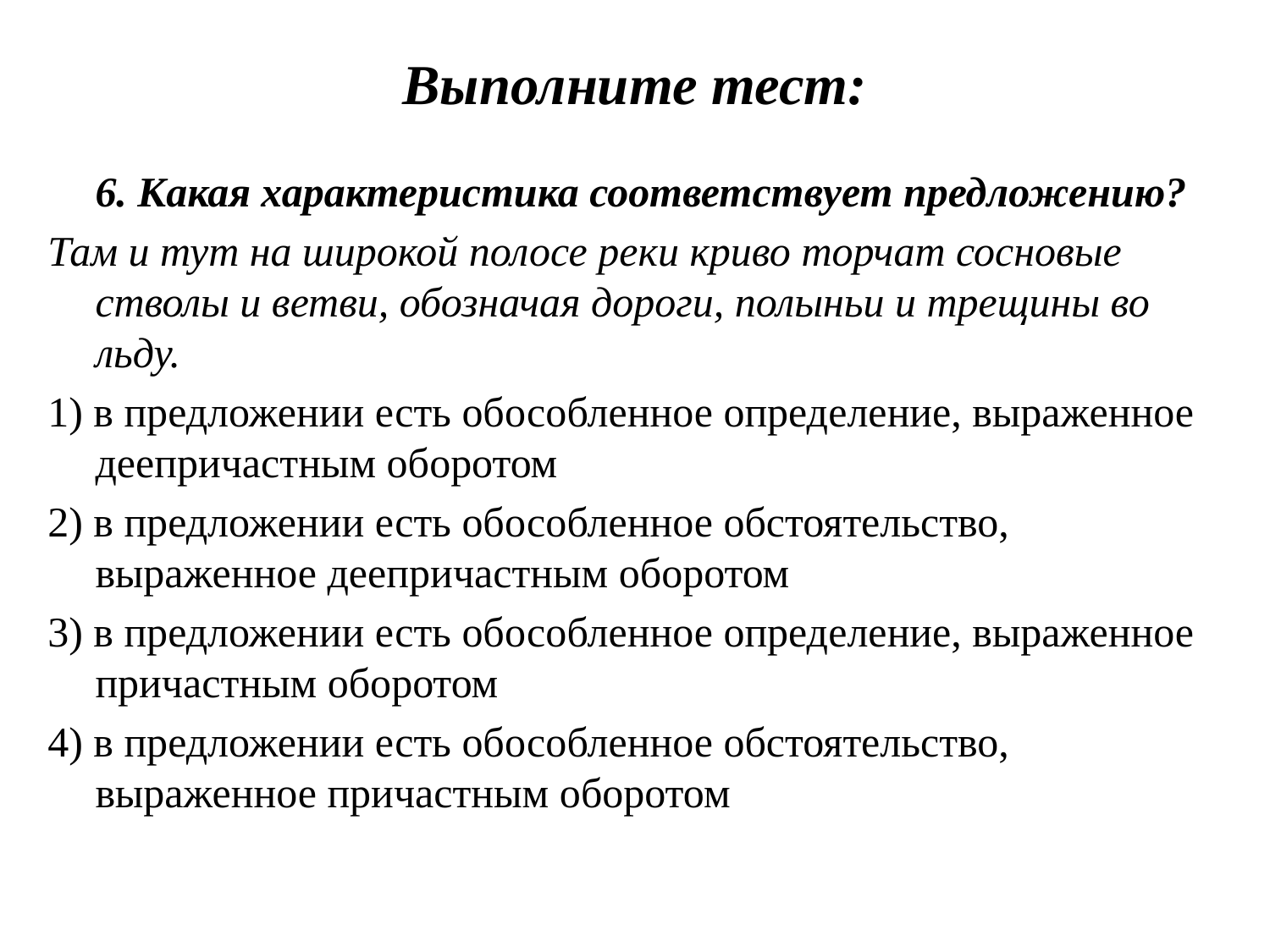

# Выполните тест:
6. Какая характеристика соответствует предложению?
Там и тут на широкой полосе реки криво торчат сосновые стволы и ветви, обозначая дороги, полыньи и трещины во льду.
1) в предложении есть обособленное определение, выраженное деепричастным оборотом
2) в предложении есть обособленное обстоятельство, выраженное деепричастным оборотом
3) в предложении есть обособленное определение, выраженное причастным оборотом
4) в предложении есть обособленное обстоятельство, выраженное причастным оборотом